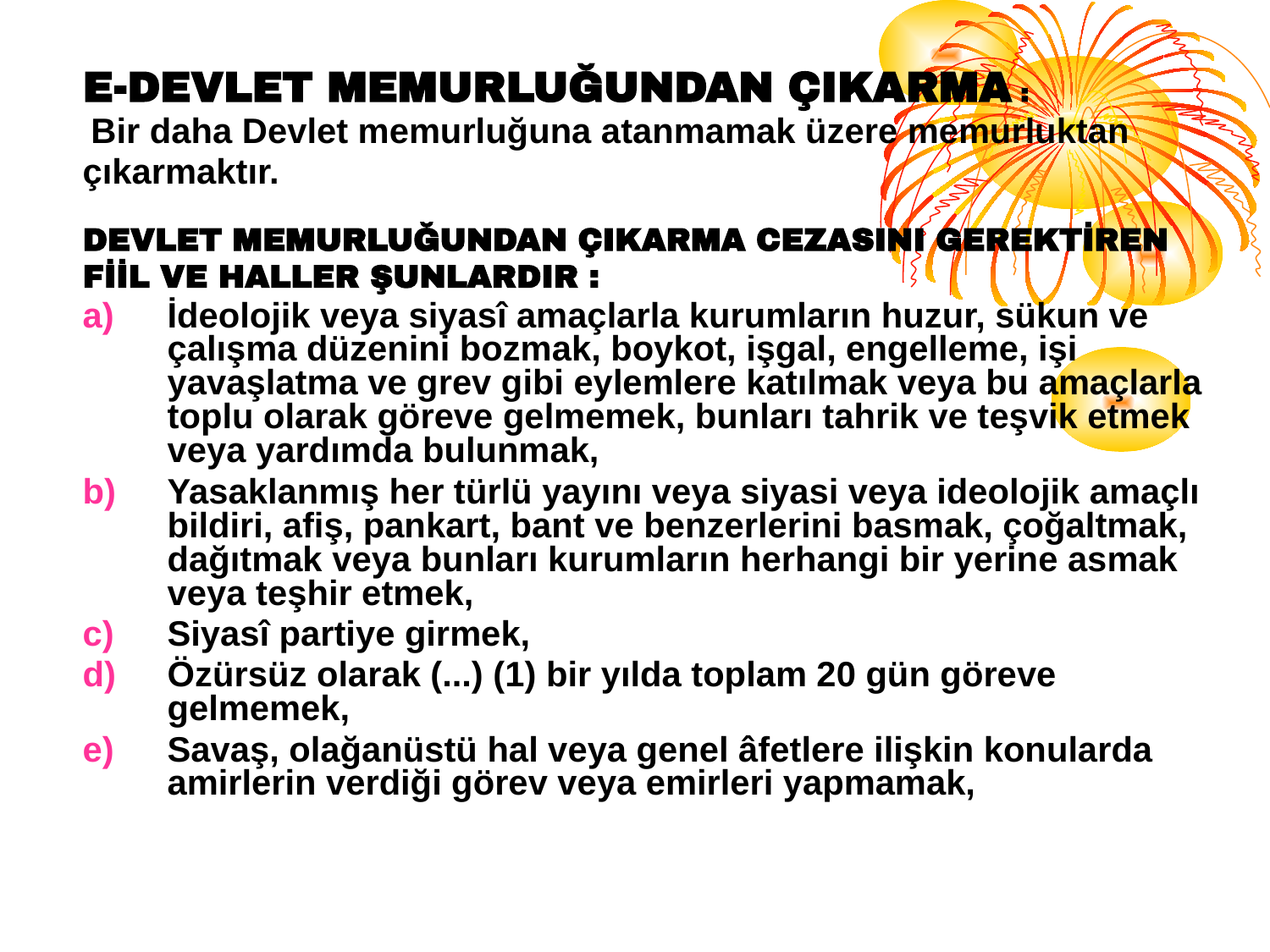

E-DEVLET MEMURLUĞUNDAN ÇIKARMA :
 Bir daha Devlet memurluğuna atanmamak üzere memurluktan
çıkarmaktır.

DEVLET MEMURLUĞUNDAN ÇIKARMA CEZASINI GEREKTİREN
FİİL VE HALLER ŞUNLARDIR :
İdeolojik veya siyasî amaçlarla kurumların huzur, sükun ve çalışma düzenini bozmak, boykot, işgal, engelleme, işi yavaşlatma ve grev gibi eylemlere katılmak veya bu amaçlarla toplu olarak göreve gelmemek, bunları tahrik ve teşvik etmek veya yardımda bulunmak,
Yasaklanmış her türlü yayını veya siyasi veya ideolojik amaçlı bildiri, afiş, pankart, bant ve benzerlerini basmak, çoğaltmak, dağıtmak veya bunları kurumların herhangi bir yerine asmak veya teşhir etmek,
Siyasî partiye girmek,
Özürsüz olarak (...) (1) bir yılda toplam 20 gün göreve gelmemek,
Savaş, olağanüstü hal veya genel âfetlere ilişkin konularda amirlerin verdiği görev veya emirleri yapmamak,
|  |
| --- |